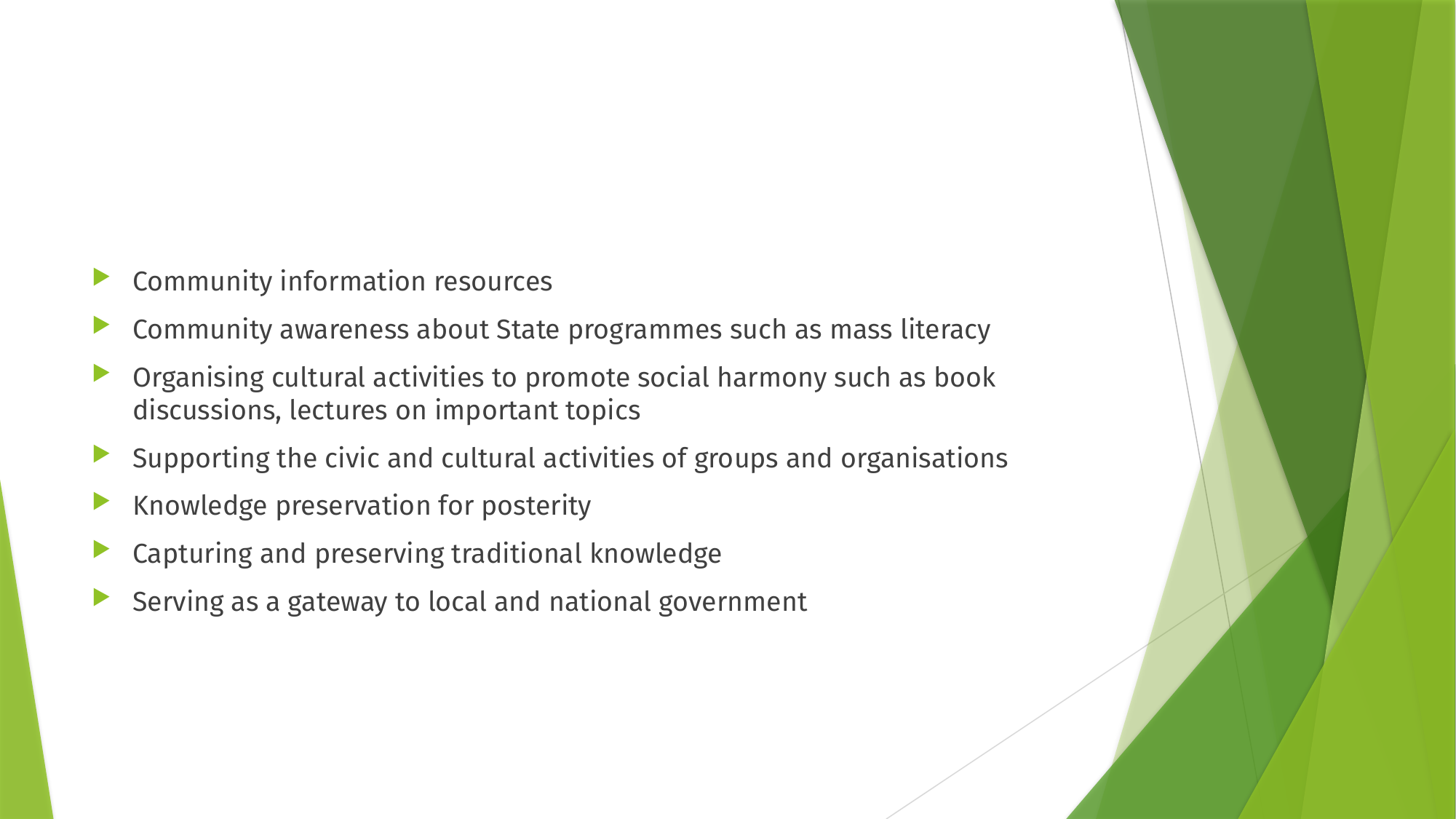

#
Community information resources
Community awareness about State programmes such as mass literacy
Organising cultural activities to promote social harmony such as book discussions, lectures on important topics
Supporting the civic and cultural activities of groups and organisations
Knowledge preservation for posterity
Capturing and preserving traditional knowledge
Serving as a gateway to local and national government